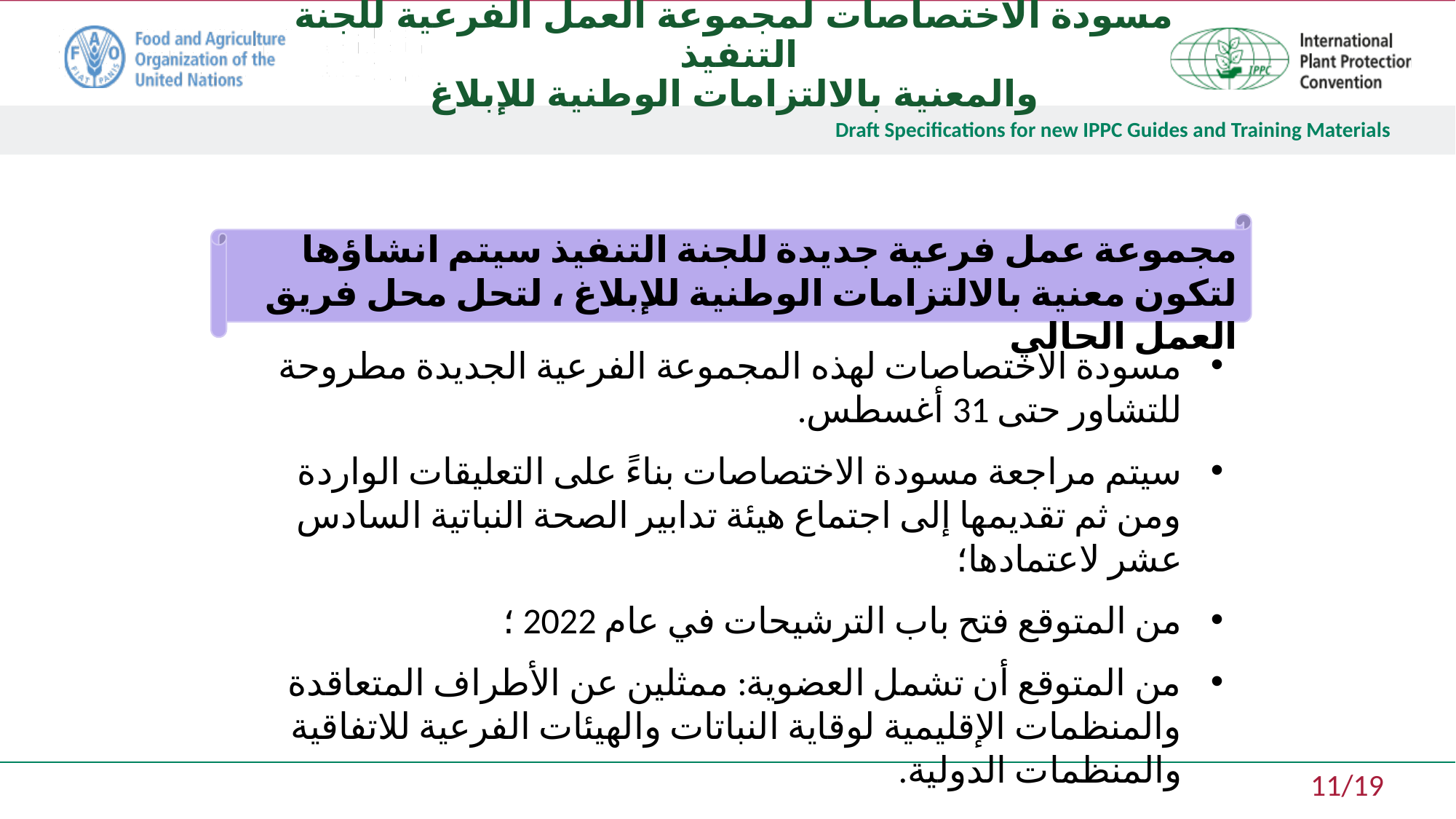

مسودة الاختصاصات لمجموعة العمل الفرعية للجنة التنفيذ
والمعنية بالالتزامات الوطنية للإبلاغ

مجموعة عمل فرعية جديدة للجنة التنفيذ سيتم انشاؤها لتكون معنية بالالتزامات الوطنية للإبلاغ ، لتحل محل فريق العمل الحالي
مسودة الاختصاصات لهذه المجموعة الفرعية الجديدة مطروحة للتشاور حتى 31 أغسطس.
سيتم مراجعة مسودة الاختصاصات بناءً على التعليقات الواردة  ومن ثم تقديمها إلى اجتماع هيئة تدابير الصحة النباتية السادس عشر لاعتمادها؛
من المتوقع فتح باب الترشيحات في عام 2022 ؛
من المتوقع أن تشمل العضوية: ممثلين عن الأطراف المتعاقدة والمنظمات الإقليمية لوقاية النباتات والهيئات الفرعية للاتفاقية والمنظمات الدولية.